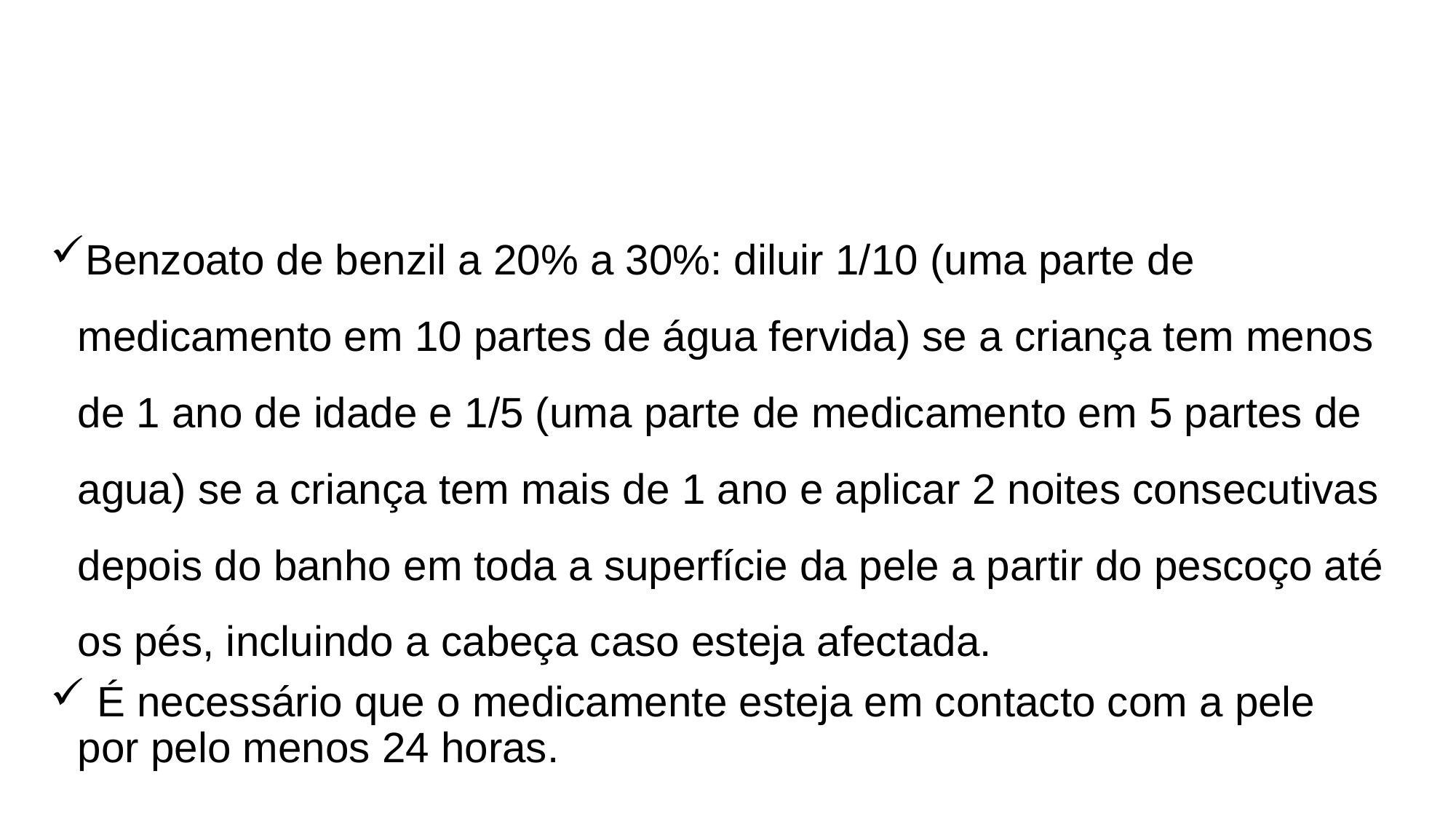

#
Benzoato de benzil a 20% a 30%: diluir 1/10 (uma parte de medicamento em 10 partes de água fervida) se a criança tem menos de 1 ano de idade e 1/5 (uma parte de medicamento em 5 partes de agua) se a criança tem mais de 1 ano e aplicar 2 noites consecutivas depois do banho em toda a superfície da pele a partir do pescoço até os pés, incluindo a cabeça caso esteja afectada.
 É necessário que o medicamente esteja em contacto com a pele por pelo menos 24 horas.